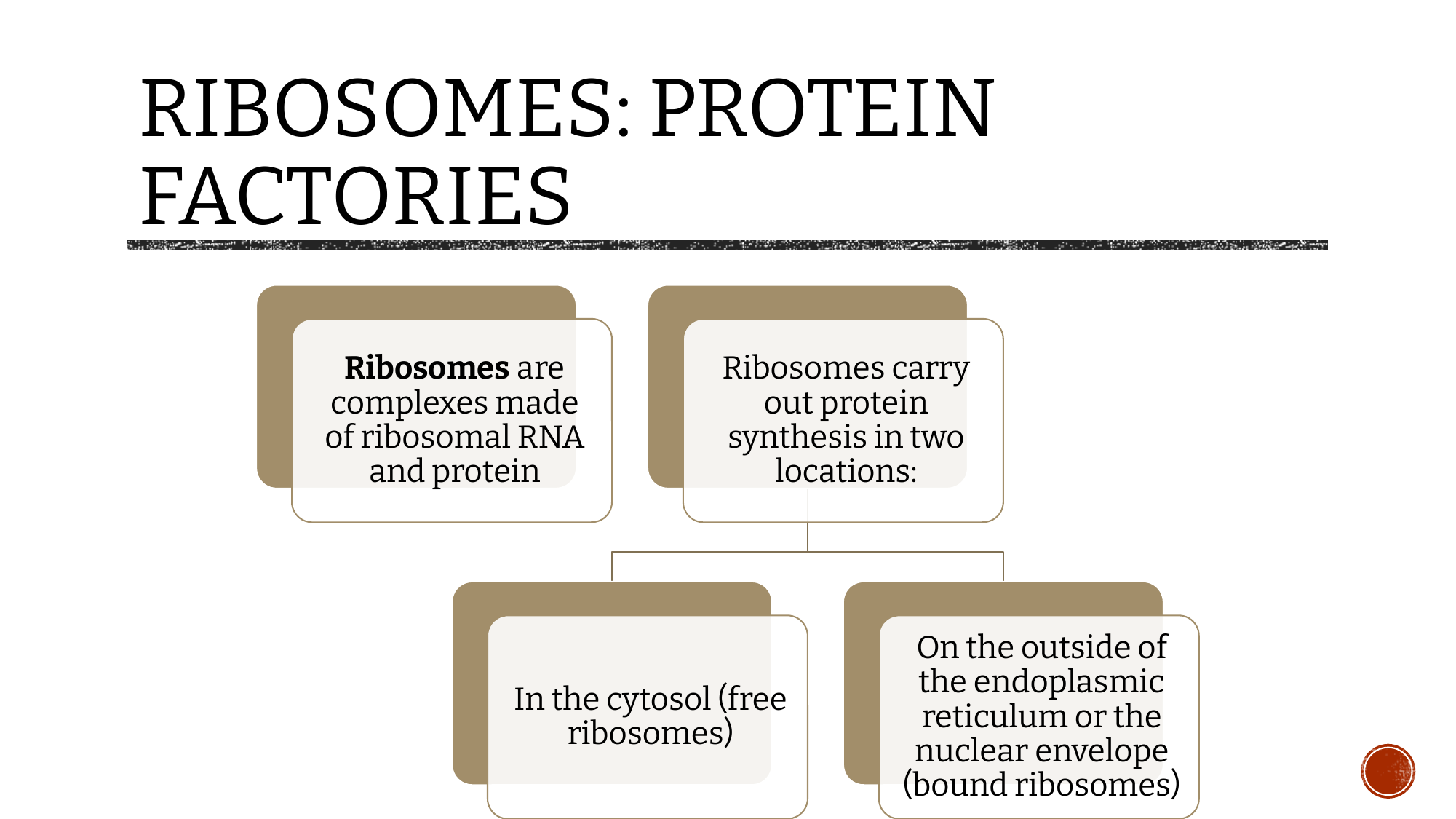

# Ribosomes: Protein Factories

Ribosomes are complexes made of ribosomal RNA and protein
Ribosomes carry out protein synthesis in two locations:
In the cytosol (free ribosomes)
On the outside of the endoplasmic reticulum or the nuclear envelope (bound ribosomes)